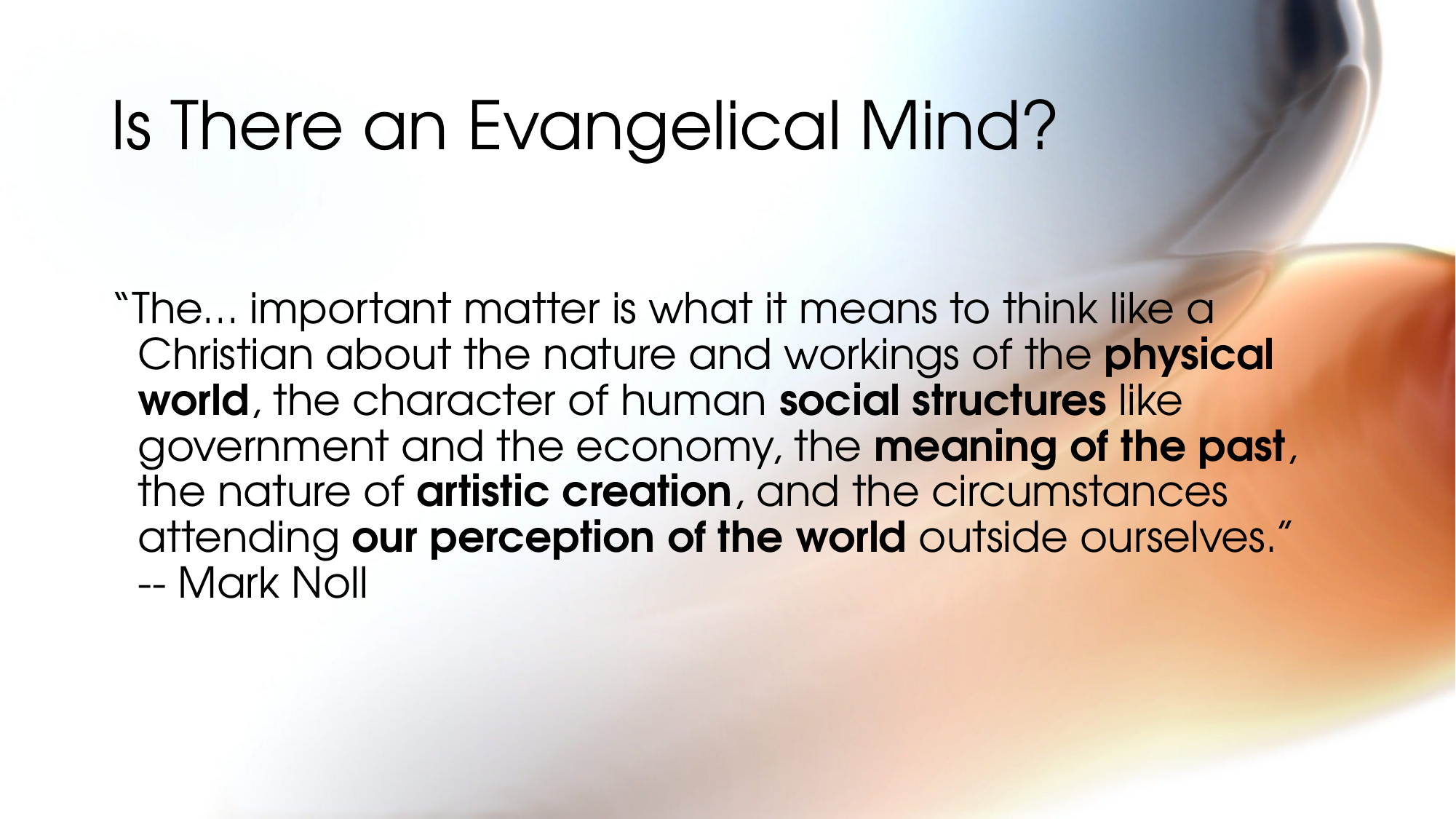

# Is There an Evangelical Mind?

“The… important matter is what it means to think like a Christian about the nature and workings of the physical world, the character of human social structures like government and the economy, the meaning of the past, the nature of artistic creation, and the circumstances attending our perception of the world outside ourselves.”  -- Mark Noll